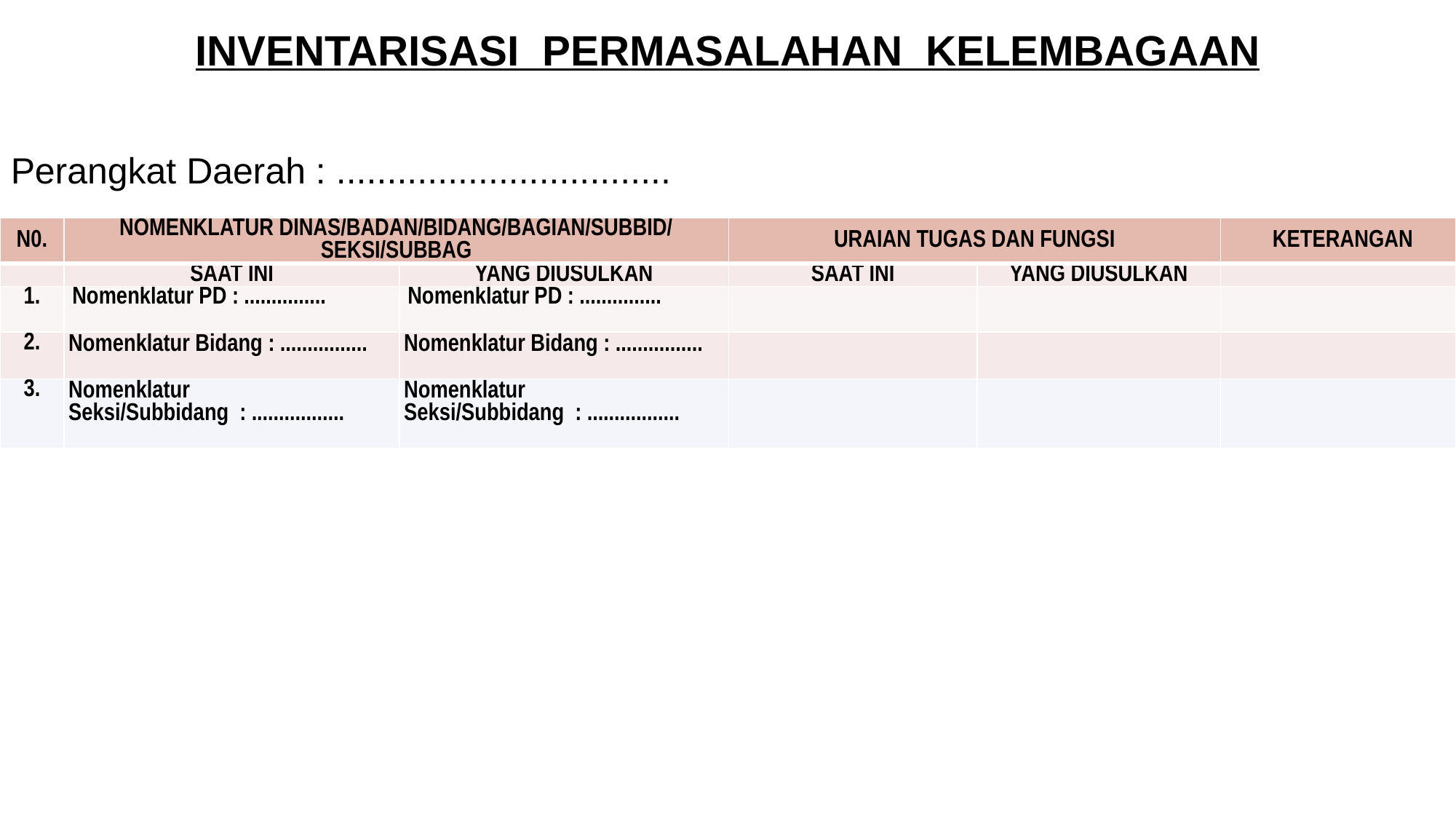

INVENTARISASI  PERMASALAHAN  KELEMBAGAAN

Perangkat Daerah : .................................
| N0. | NOMENKLATUR DINAS/BADAN/BIDANG/BAGIAN/SUBBID/ SEKSI/SUBBAG |  | URAIAN TUGAS DAN FUNGSI |  | KETERANGAN |
| --- | --- | --- | --- | --- | --- |
|  | SAAT INI | YANG DIUSULKAN | SAAT INI | YANG DIUSULKAN |  |
| 1. | Nomenklatur PD : ............... | Nomenklatur PD : ............... |  |  |  |
| 2. | Nomenklatur Bidang : ................ | Nomenklatur Bidang : ................ |  |  |  |
| 3. | Nomenklatur Seksi/Subbidang : ................. | Nomenklatur Seksi/Subbidang : ................. |  |  |  |